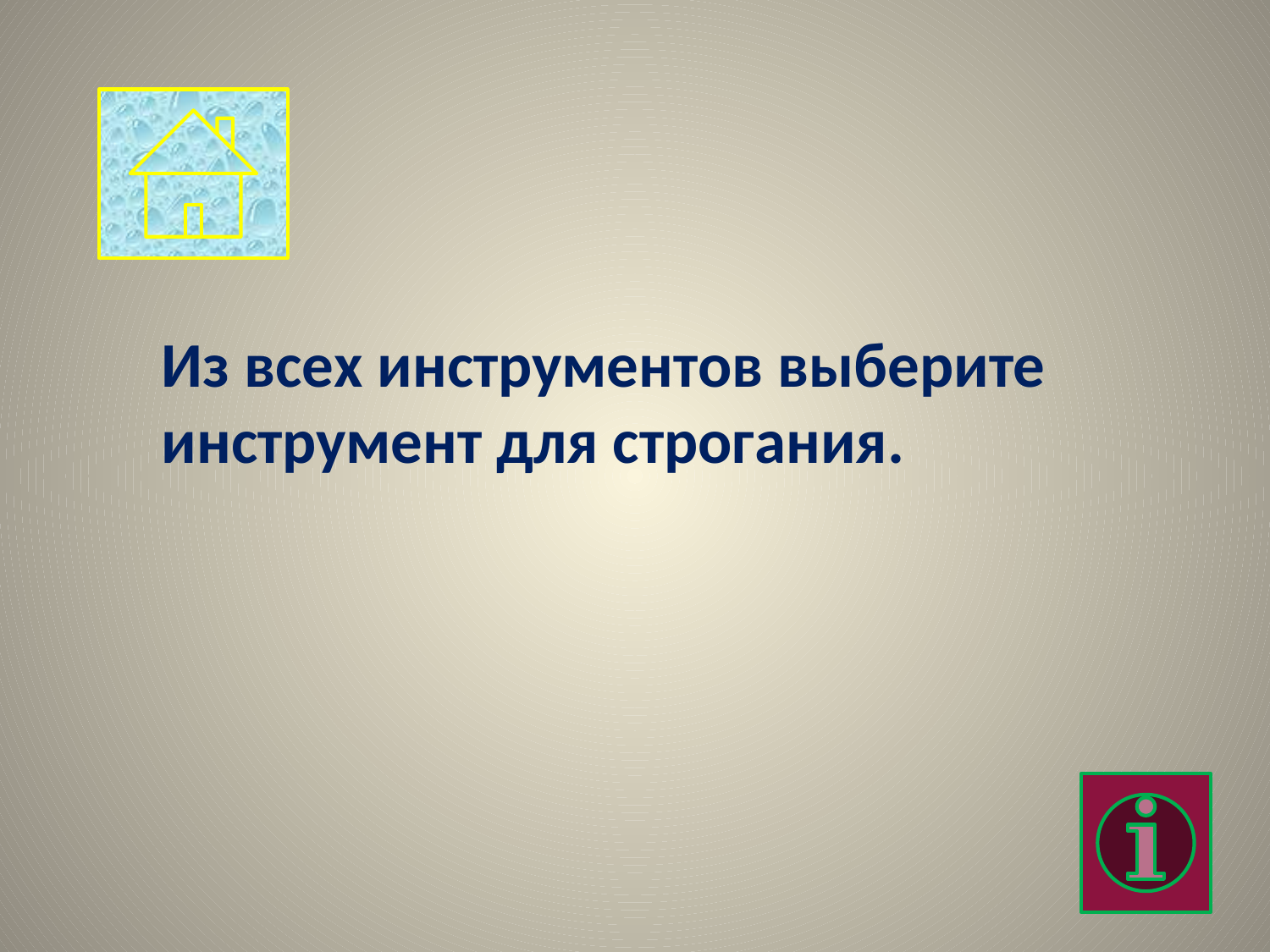

Из всех инструментов выберите инструмент для строгания.